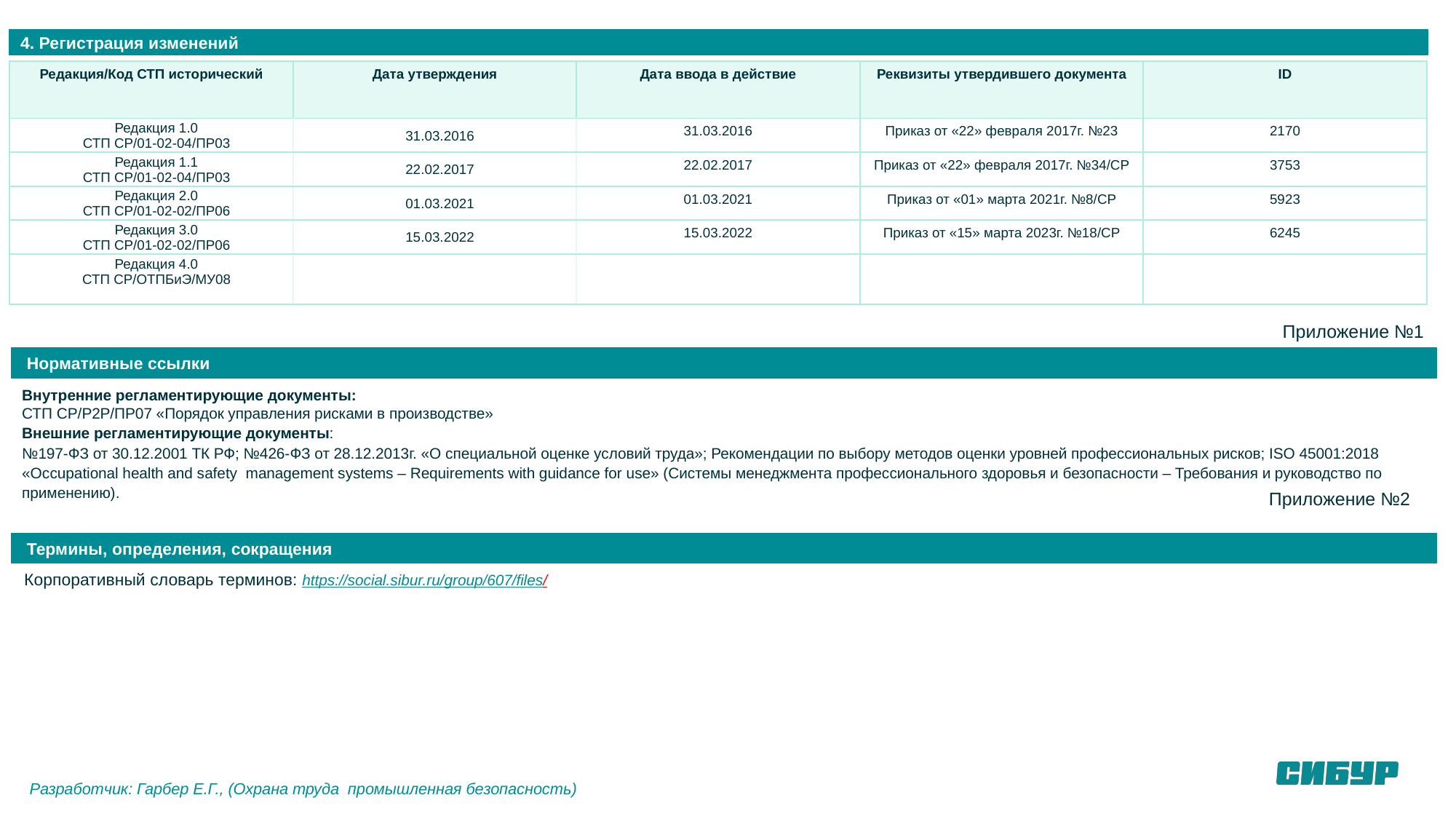

4. Регистрация изменений

| Редакция/Код СТП исторический | Дата утверждения | Дата ввода в действие | Реквизиты утвердившего документа | ID |
| --- | --- | --- | --- | --- |
| Редакция 1.0 СТП СР/01-02-04/ПР03 | 31.03.2016 | 31.03.2016 | Приказ от «22» февраля 2017г. №23 | 2170 |
| Редакция 1.1 СТП СР/01-02-04/ПР03 | 22.02.2017 | 22.02.2017 | Приказ от «22» февраля 2017г. №34/СР | 3753 |
| Редакция 2.0 СТП СР/01-02-02/ПР06 | 01.03.2021 | 01.03.2021 | Приказ от «01» марта 2021г. №8/СР | 5923 |
| Редакция 3.0 СТП СР/01-02-02/ПР06 | 15.03.2022 | 15.03.2022 | Приказ от «15» марта 2023г. №18/СР | 6245 |
| Редакция 4.0 СТП СР/ОТПБиЭ/МУ08 |  |  |  |  |
Приложение №1
Приложение №1
 Нормативные ссылки
Внутренние регламентирующие документы:
СТП СР/P2P/ПР07 «Порядок управления рисками в производстве»
Внешние регламентирующие документы:
№197-ФЗ от 30.12.2001 ТК РФ; №426-ФЗ от 28.12.2013г. «О специальной оценке условий труда»; Рекомендации по выбору методов оценки уровней профессиональных рисков; ISO 45001:2018 «Occupational health and safety  management systems – Requirements with guidance for use» (Системы менеджмента профессионального здоровья и безопасности – Требования и руководство по применению).
Приложение №2
 Термины, определения, сокращения
Корпоративный словарь терминов: https://social.sibur.ru/group/607/files/
Разработчик: Гарбер Е.Г., (Охрана труда  промышленная безопасность)